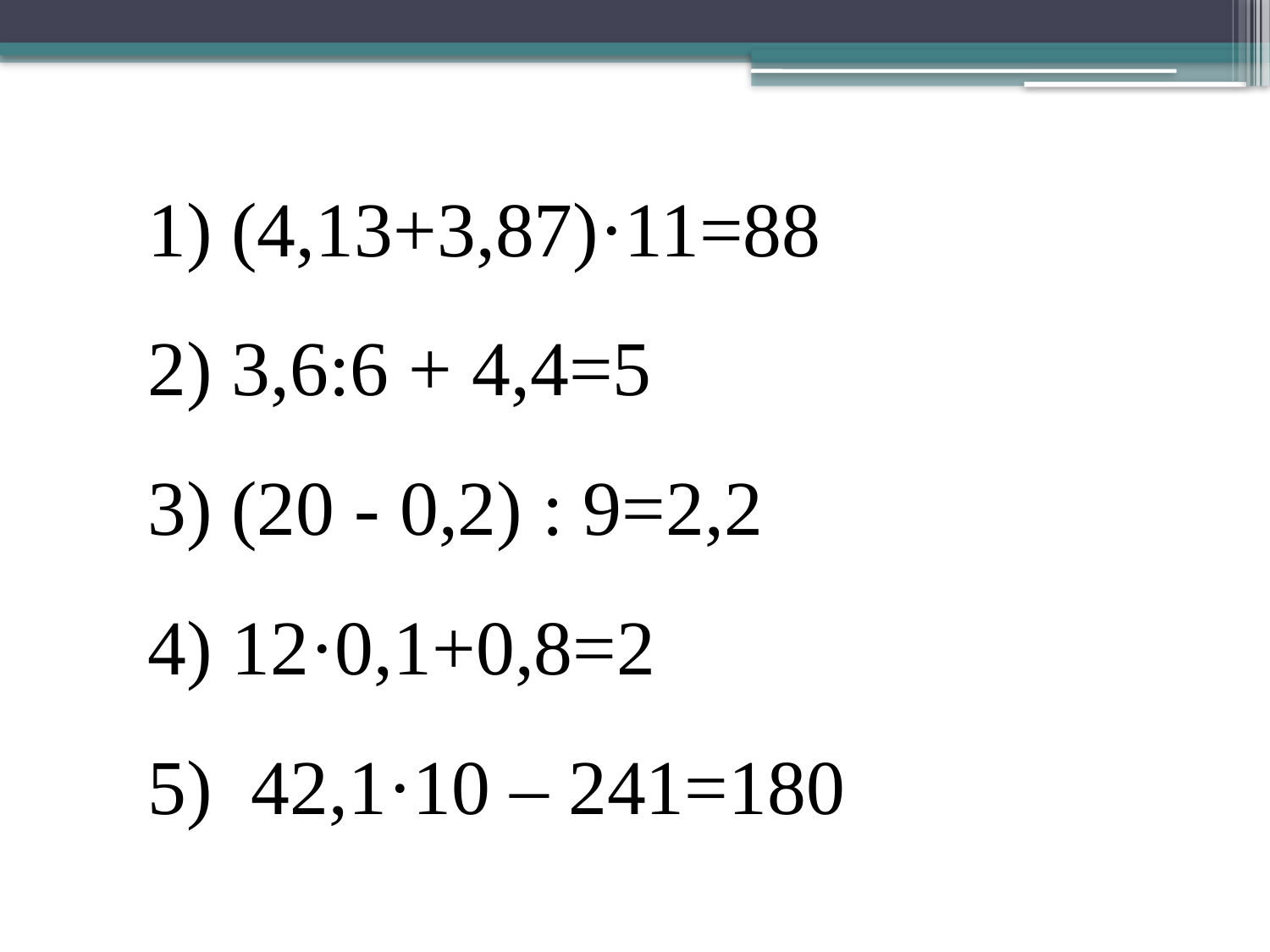

1) (4,13+3,87)·11=88
2) 3,6:6 + 4,4=5
3) (20 - 0,2) : 9=2,2
4) 12·0,1+0,8=2
5)  42,1·10 – 241=180